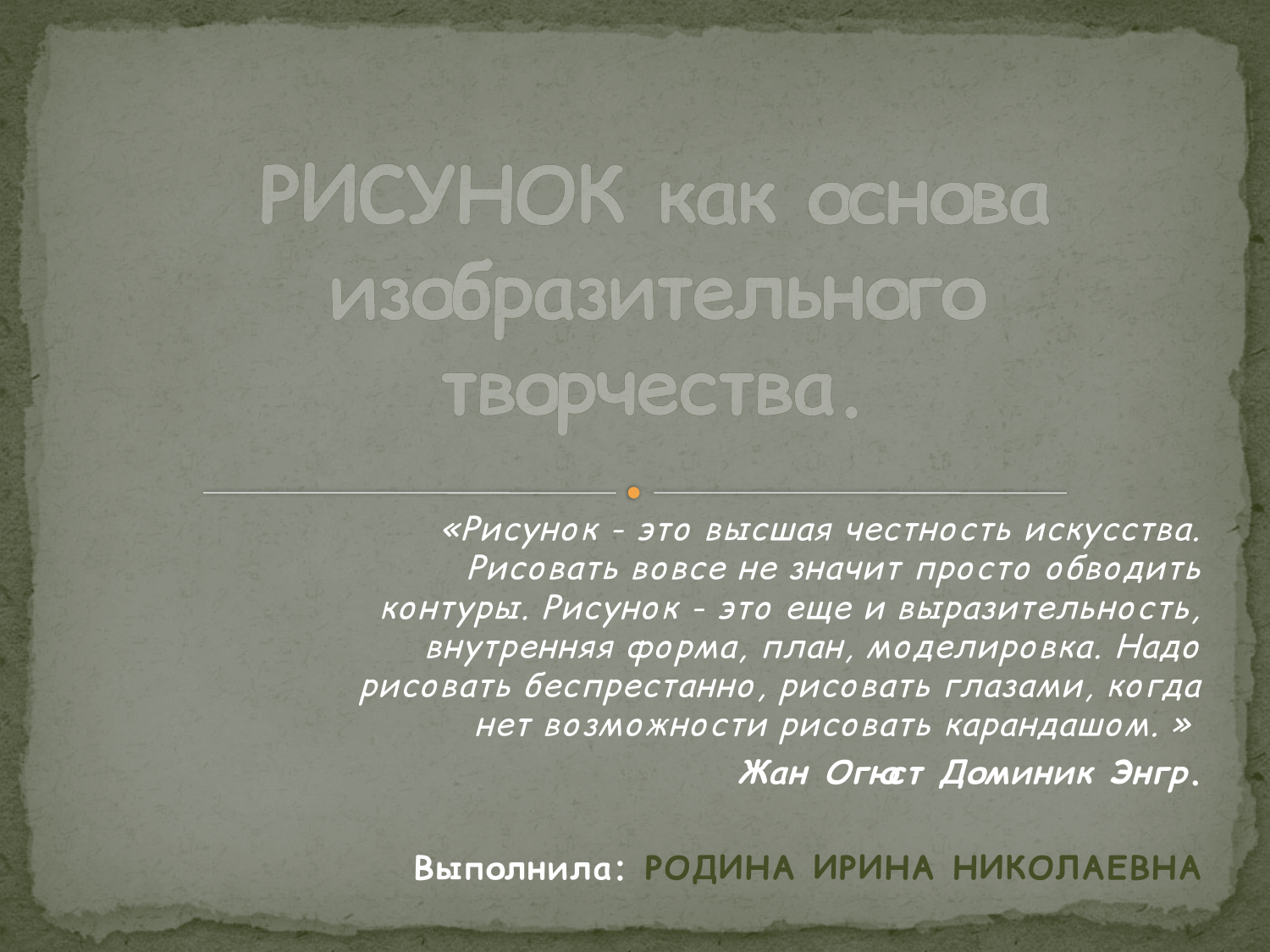

# РИСУНОК как основа изобразительного творчества.

«Рисунок - это высшая честность искусства. Рисовать вовсе не значит просто обводить контуры. Рисунок - это еще и выразительность, внутренняя форма, план, моделировка. Надо рисовать беспрестанно, рисовать глазами, когда нет возможности рисовать карандашом. »
Жан Огюст Доминик Энгр.

Выполнила: РОДИНА ИРИНА НИКОЛАЕВНА